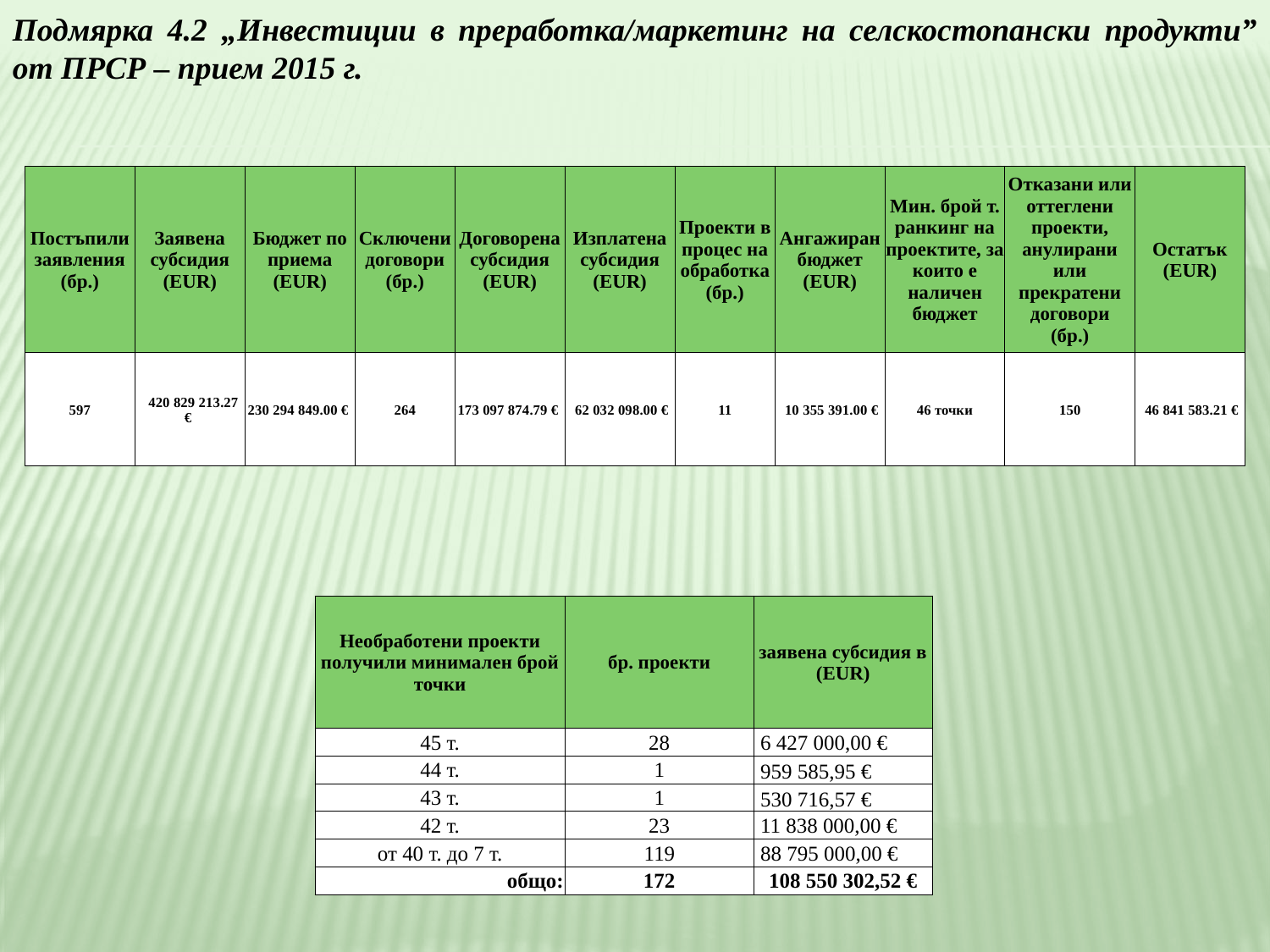

Подмярка 4.2 „Инвестиции в преработка/маркетинг на селскостопански продукти” от ПРСР – прием 2015 г.
| Постъпили заявления (бр.) | Заявена субсидия (EUR) | Бюджет по приема (EUR) | Сключени договори (бр.) | Договорена субсидия (EUR) | Изплатена субсидия (EUR) | Проекти в процес на обработка (бр.) | Ангажиран бюджет (EUR) | Мин. брой т. ранкинг на проектите, за които е наличен бюджет | Отказани или оттеглени проекти, анулирани или прекратени договори (бр.) | Остатък (EUR) |
| --- | --- | --- | --- | --- | --- | --- | --- | --- | --- | --- |
| 597 | 420 829 213.27 € | 230 294 849.00 € | 264 | 173 097 874.79 € | 62 032 098.00 € | 11 | 10 355 391.00 € | 46 точки | 150 | 46 841 583.21 € |
| Необработени проекти получили минимален брой точки | бр. проекти | заявена субсидия в (EUR) |
| --- | --- | --- |
| 45 т. | 28 | 6 427 000,00 € |
| 44 т. | 1 | 959 585,95 € |
| 43 т. | 1 | 530 716,57 € |
| 42 т. | 23 | 11 838 000,00 € |
| от 40 т. до 7 т. | 119 | 88 795 000,00 € |
| общо: | 172 | 108 550 302,52 € |